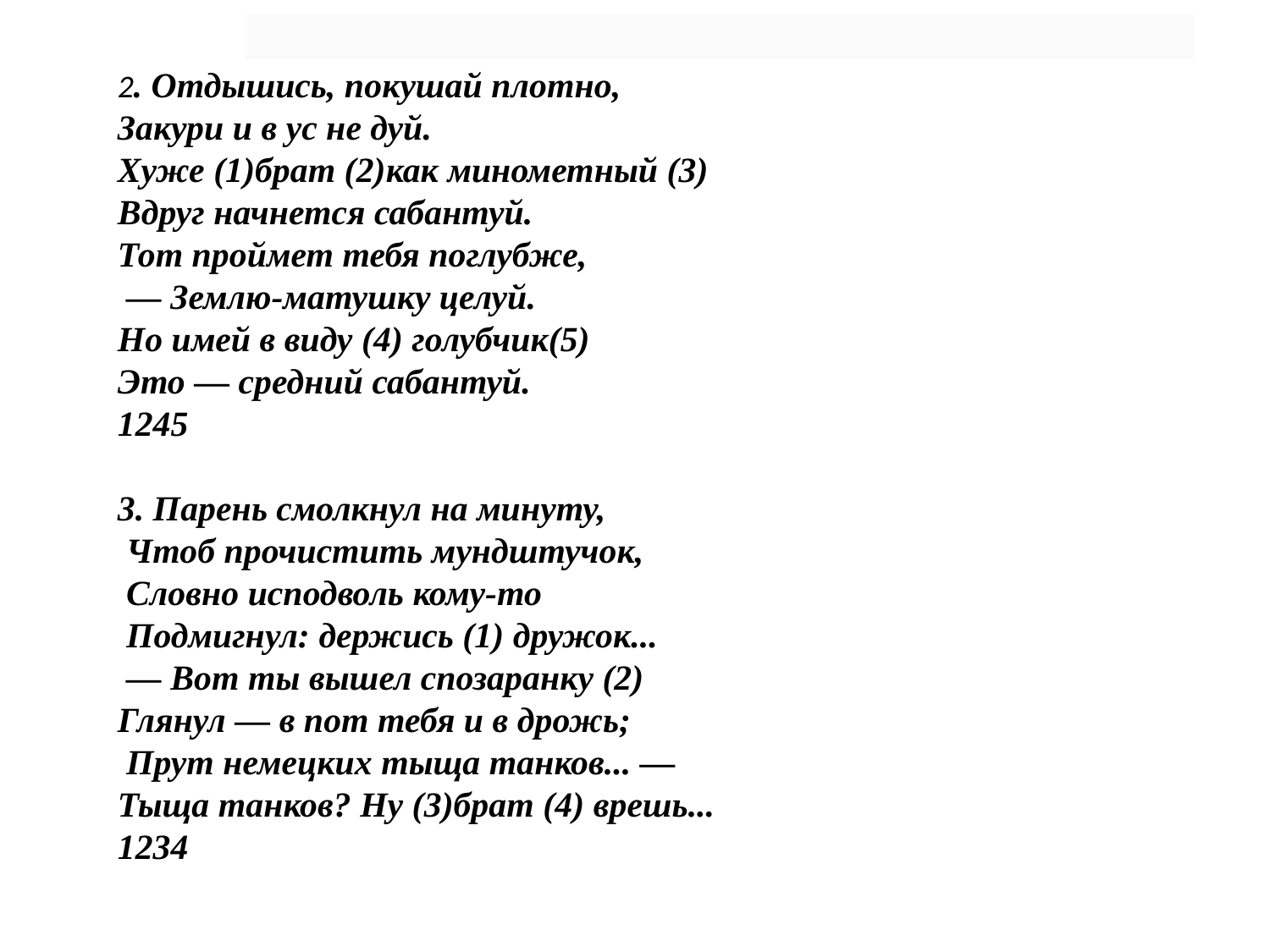

2. Отдышись, покушай плотно,
Закури и в ус не дуй.
Хуже (1)брат (2)как минометный (3)
Вдруг начнется сабантуй.
Тот проймет тебя поглубже,
 — Землю-матушку целуй.
Но имей в виду (4) голубчик(5)
Это — средний сабантуй.
1245

3. Парень смолкнул на минуту,
 Чтоб прочистить мундштучок,
 Словно исподволь кому-то
 Подмигнул: держись (1) дружок...
 — Вот ты вышел спозаранку (2)
Глянул — в пот тебя и в дрожь;
 Прут немецких тыща танков... —
Тыща танков? Ну (3)брат (4) врешь...
1234